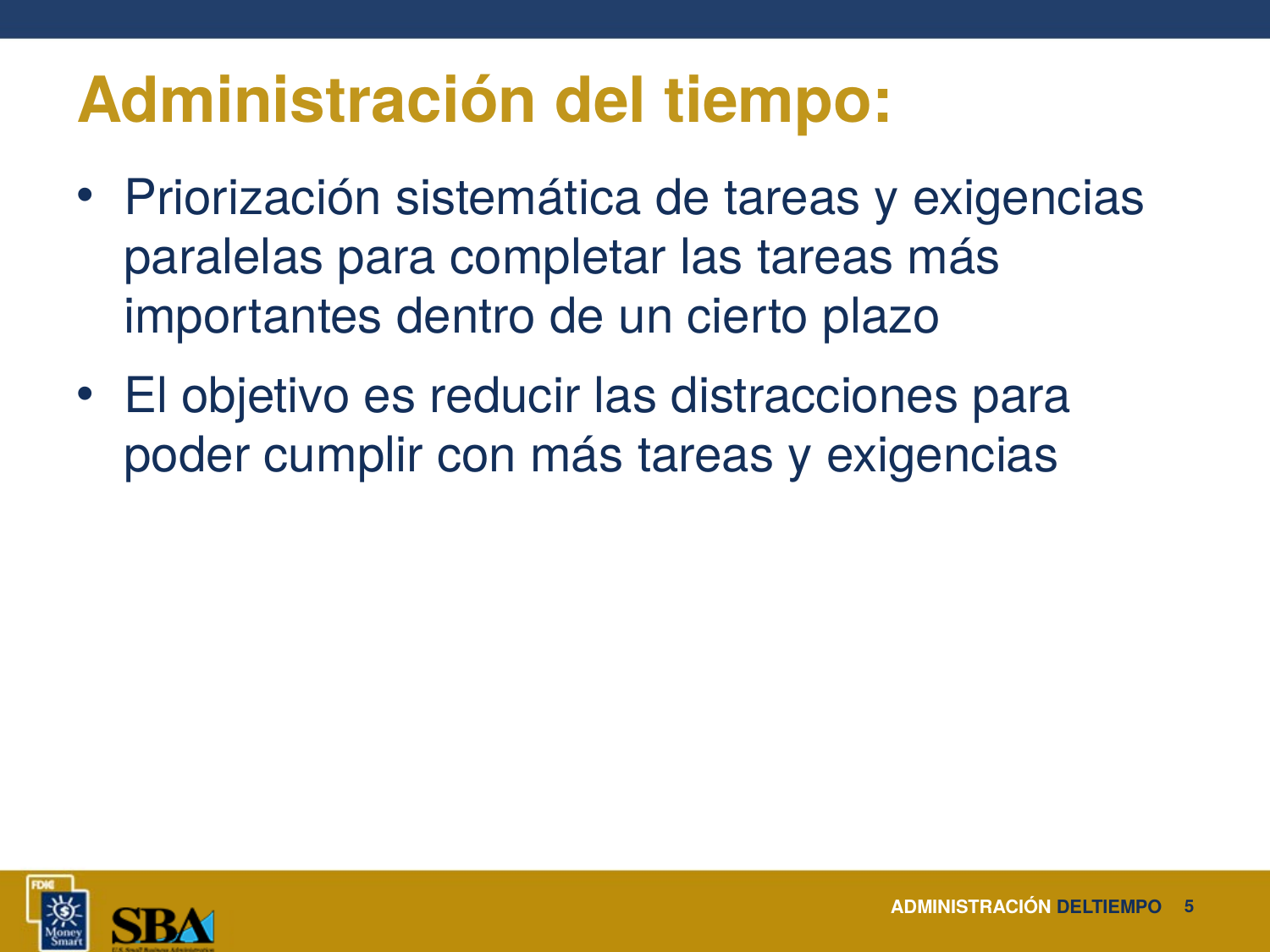

# Administración del tiempo:
Priorización sistemática de tareas y exigencias paralelas para completar las tareas más importantes dentro de un cierto plazo
El objetivo es reducir las distracciones para poder cumplir con más tareas y exigencias